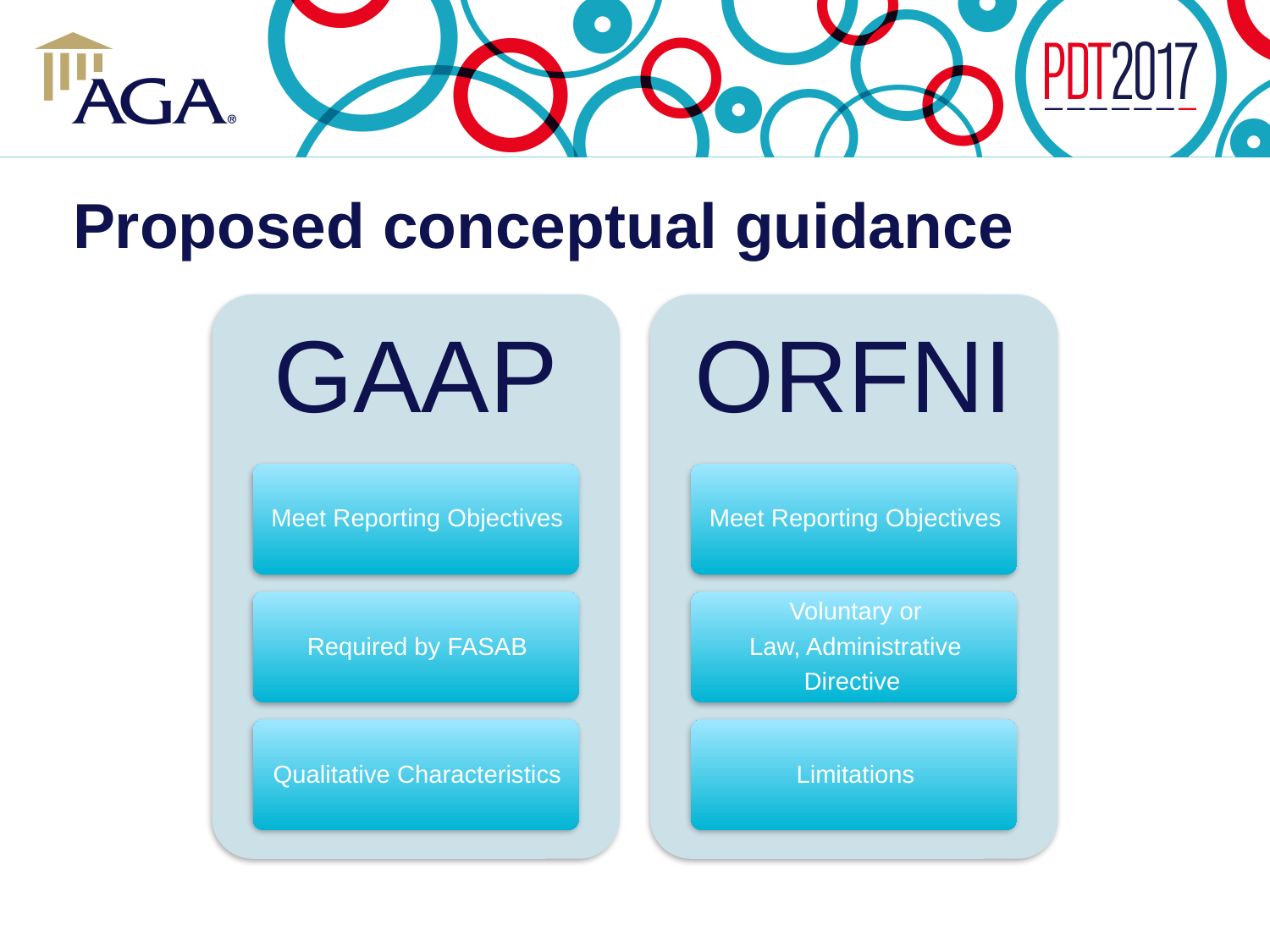

# Proposed conceptual guidance

GAAP
Meet Reporting Objectives
Required by FASAB
Qualitative Characteristics
ORFNI
Meet Reporting Objectives
Voluntary or
Law, Administrative
Directive
Limitations